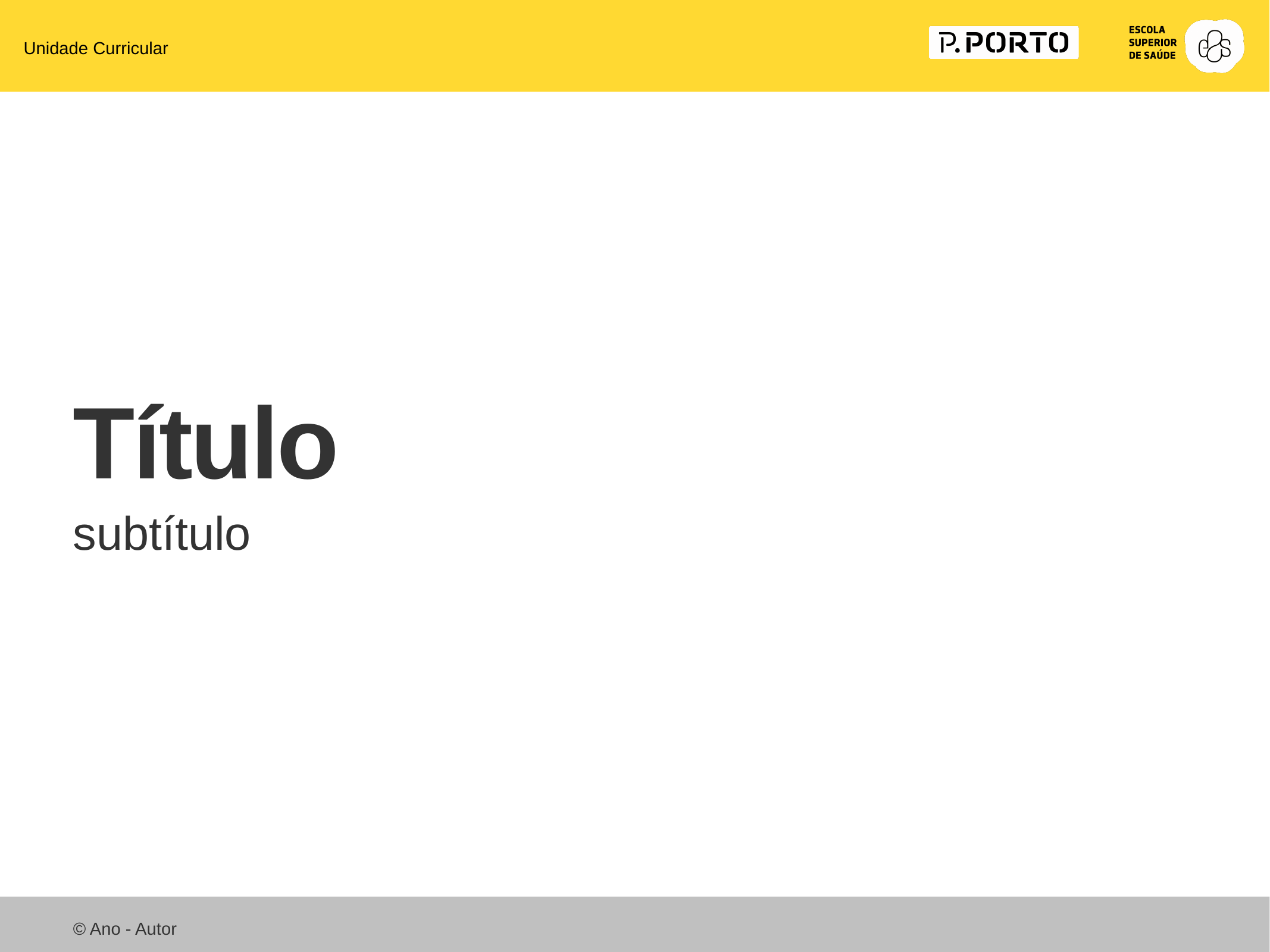

Unidade Curricular
# Título
subtítulo
© Ano - Autor